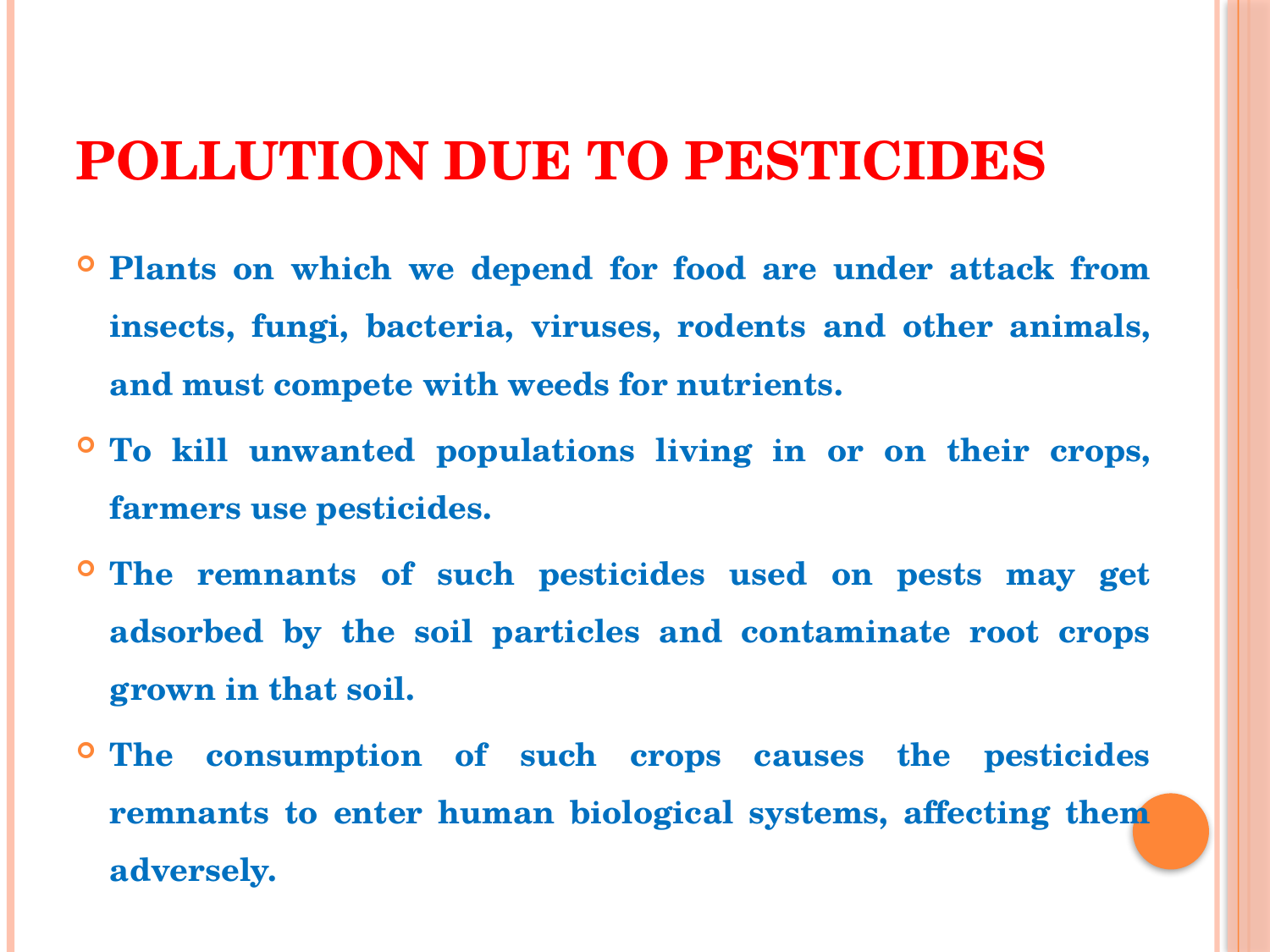

# POLLUTION DUE TO PESTICIDES
Plants on which we depend for food are under attack from insects, fungi, bacteria, viruses, rodents and other animals, and must compete with weeds for nutrients.
To kill unwanted populations living in or on their crops, farmers use pesticides.
The remnants of such pesticides used on pests may get adsorbed by the soil particles and contaminate root crops grown in that soil.
The consumption of such crops causes the pesticides remnants to enter human biological systems, affecting them adversely.